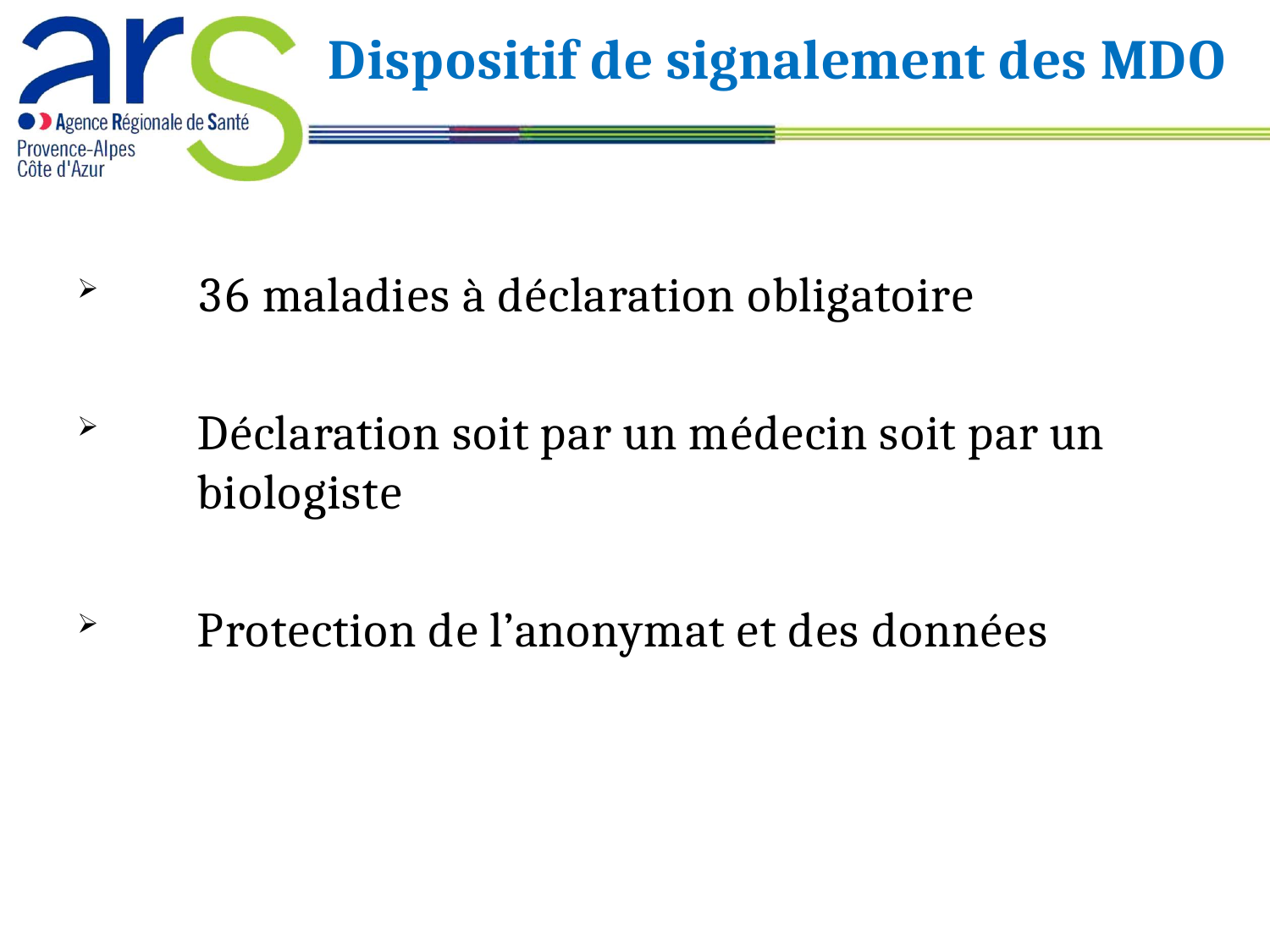

Dispositif de signalement des MDO
36 maladies à déclaration obligatoire

Déclaration soit par un médecin soit par un biologiste

Protection de l’anonymat et des données